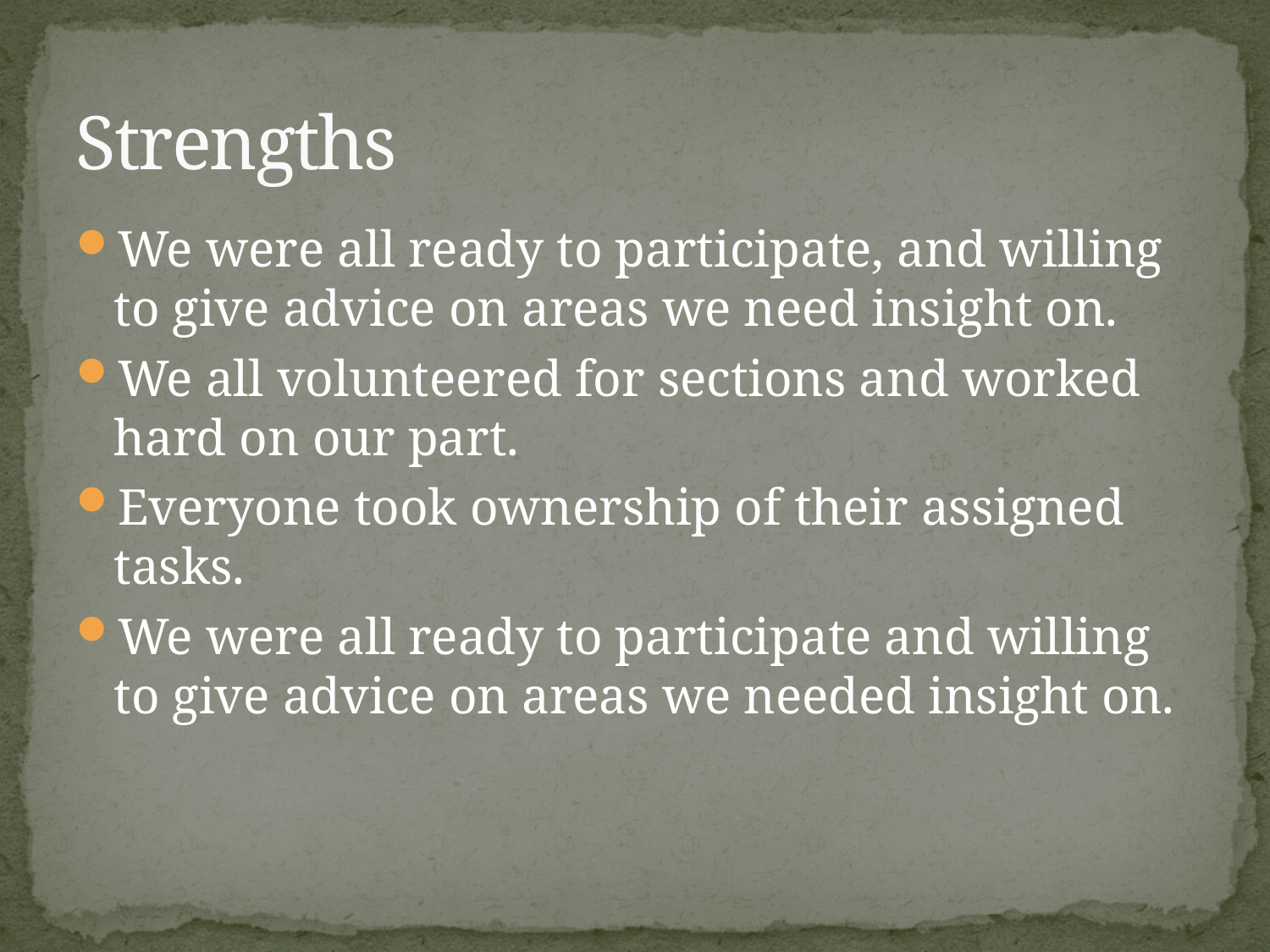

# Strengths
We were all ready to participate, and willing to give advice on areas we need insight on.
We all volunteered for sections and worked hard on our part.
Everyone took ownership of their assigned tasks.
We were all ready to participate and willing to give advice on areas we needed insight on.